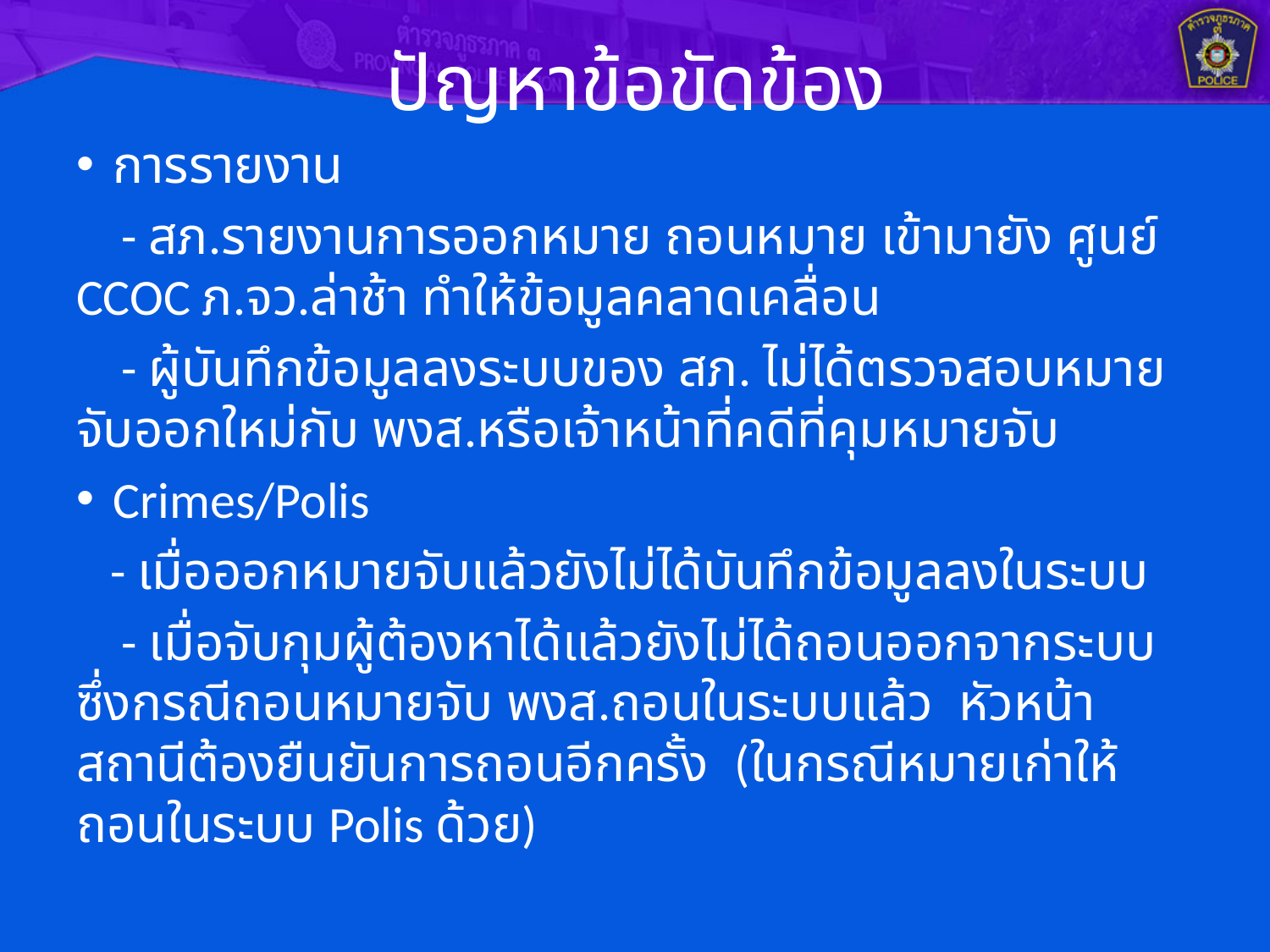

# ปัญหาข้อขัดข้อง
การรายงาน
    - สภ.รายงานการออกหมาย ถอนหมาย เข้ามายัง ศูนย์ CCOC ภ.จว.ล่าช้า ทำให้ข้อมูลคลาดเคลื่อน
    - ผู้บันทึกข้อมูลลงระบบของ สภ. ไม่ได้ตรวจสอบหมายจับออกใหม่กับ พงส.หรือเจ้าหน้าที่คดีที่คุมหมายจับ
Crimes/Polis
   - เมื่อออกหมายจับแล้วยังไม่ได้บันทึกข้อมูลลงในระบบ
    - เมื่อจับกุมผู้ต้องหาได้แล้วยังไม่ได้ถอนออกจากระบบ ซึ่งกรณีถอนหมายจับ พงส.ถอนในระบบแล้ว  หัวหน้าสถานีต้องยืนยันการถอนอีกครั้ง  (ในกรณีหมายเก่าให้ถอนในระบบ Polis ด้วย)